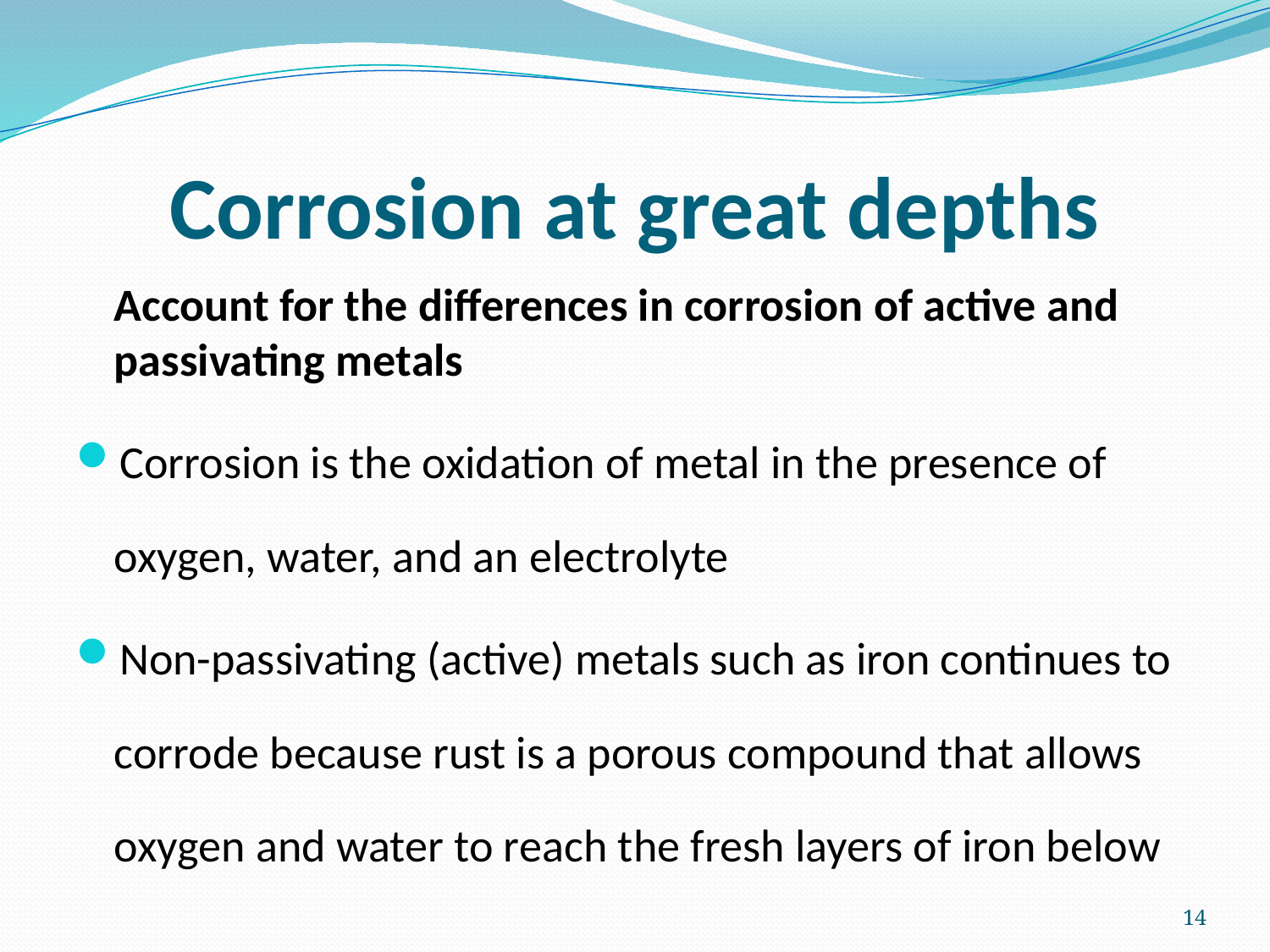

# Corrosion at great depths
	Account for the differences in corrosion of active and passivating metals
Corrosion is the oxidation of metal in the presence of oxygen, water, and an electrolyte
Non-passivating (active) metals such as iron continues to corrode because rust is a porous compound that allows oxygen and water to reach the fresh layers of iron below

14